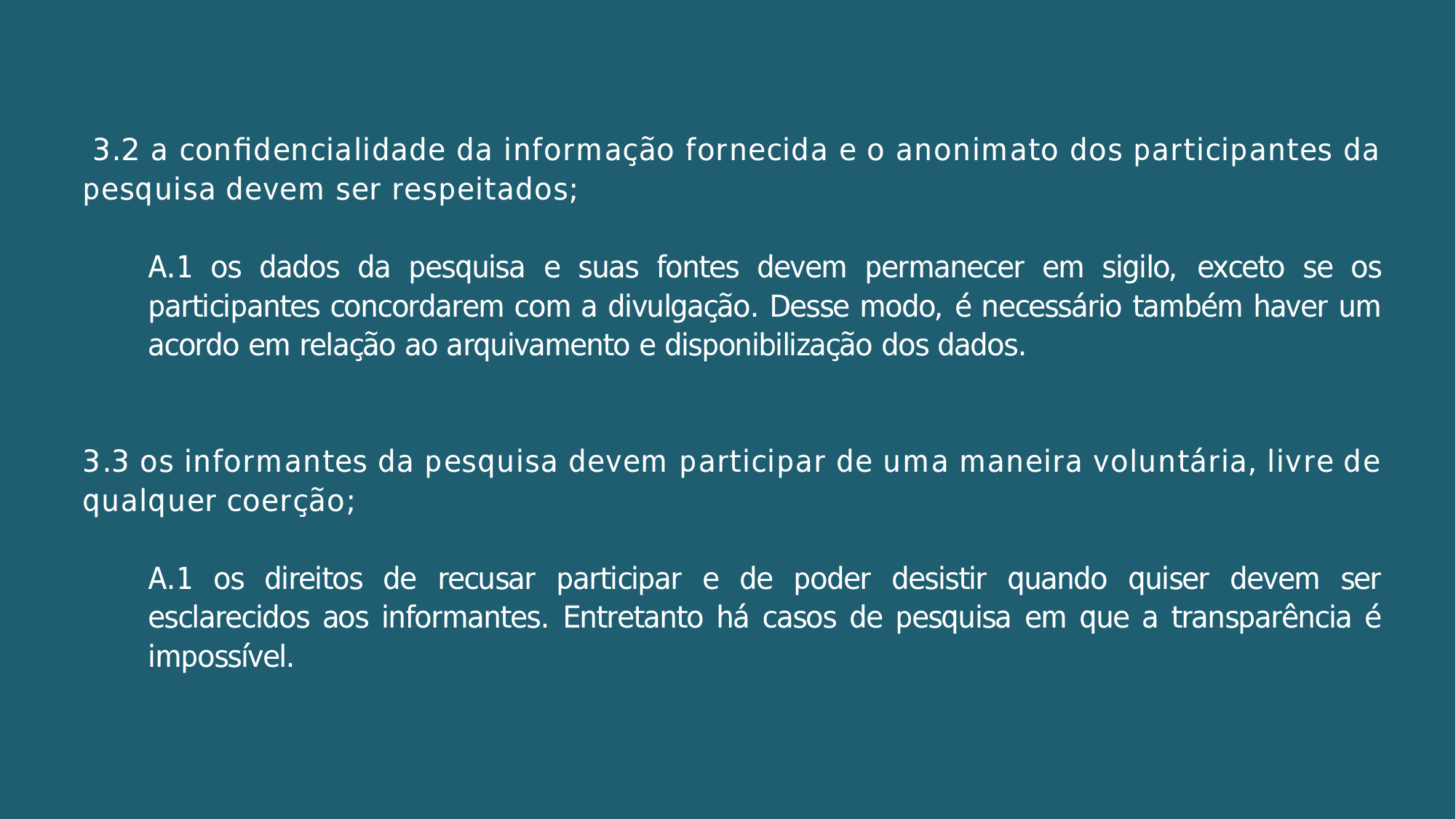

3.2 a confidencialidade da informação fornecida e o anonimato dos participantes da pesquisa devem ser respeitados;

A.1 os dados da pesquisa e suas fontes devem permanecer em sigilo, exceto se os participantes concordarem com a divulgação. Desse modo, é necessário também haver um acordo em relação ao arquivamento e disponibilização dos dados.

3.3 os informantes da pesquisa devem participar de uma maneira voluntária, livre de qualquer coerção;

A.1 os direitos de recusar participar e de poder desistir quando quiser devem ser esclarecidos aos informantes. Entretanto há casos de pesquisa em que a transparência é impossível.